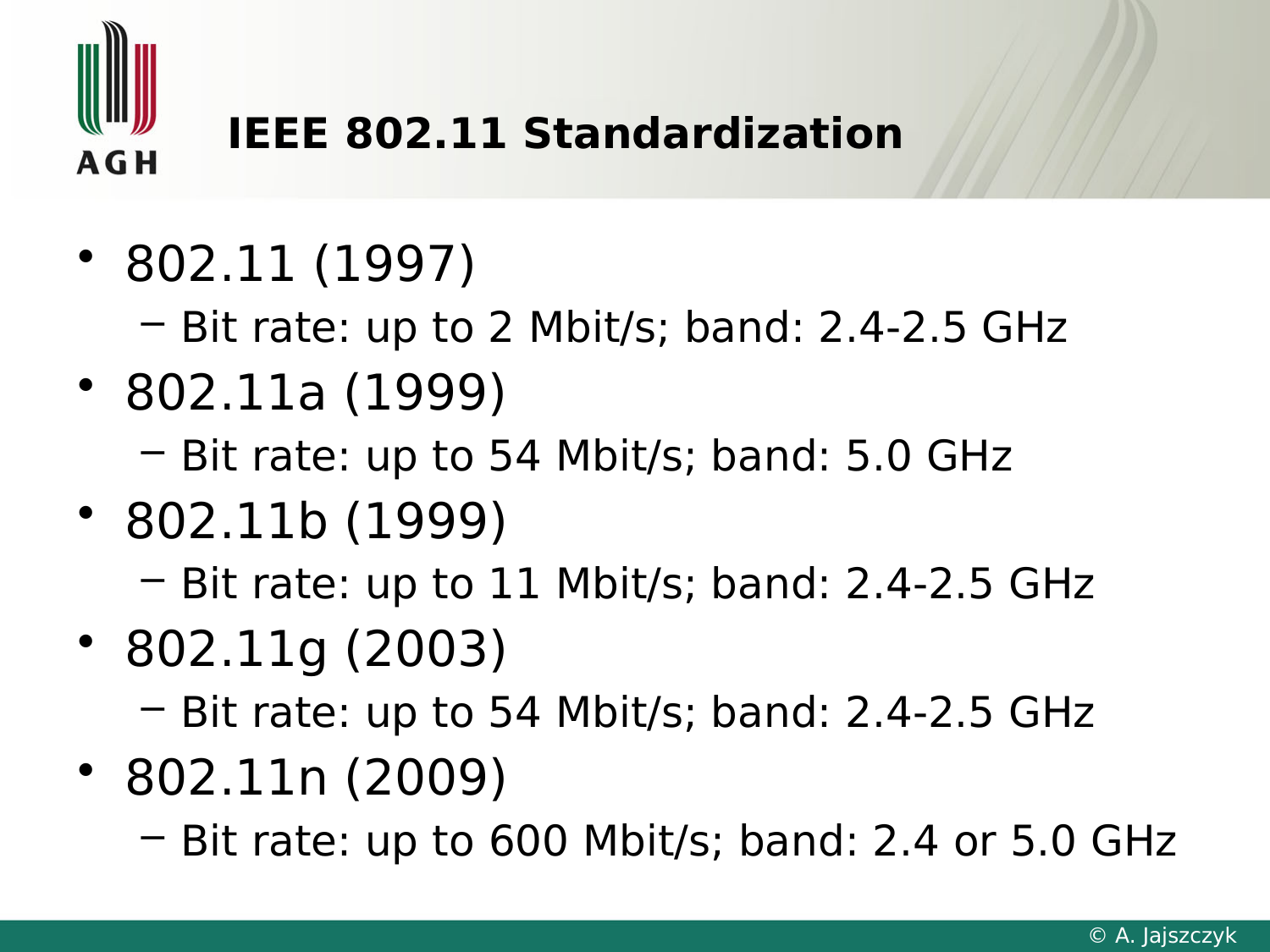

# IEEE 802.11 Standardization
802.11 (1997)
Bit rate: up to 2 Mbit/s; band: 2.4-2.5 GHz
802.11a (1999)
Bit rate: up to 54 Mbit/s; band: 5.0 GHz
802.11b (1999)
Bit rate: up to 11 Mbit/s; band: 2.4-2.5 GHz
802.11g (2003)
Bit rate: up to 54 Mbit/s; band: 2.4-2.5 GHz
802.11n (2009)
Bit rate: up to 600 Mbit/s; band: 2.4 or 5.0 GHz